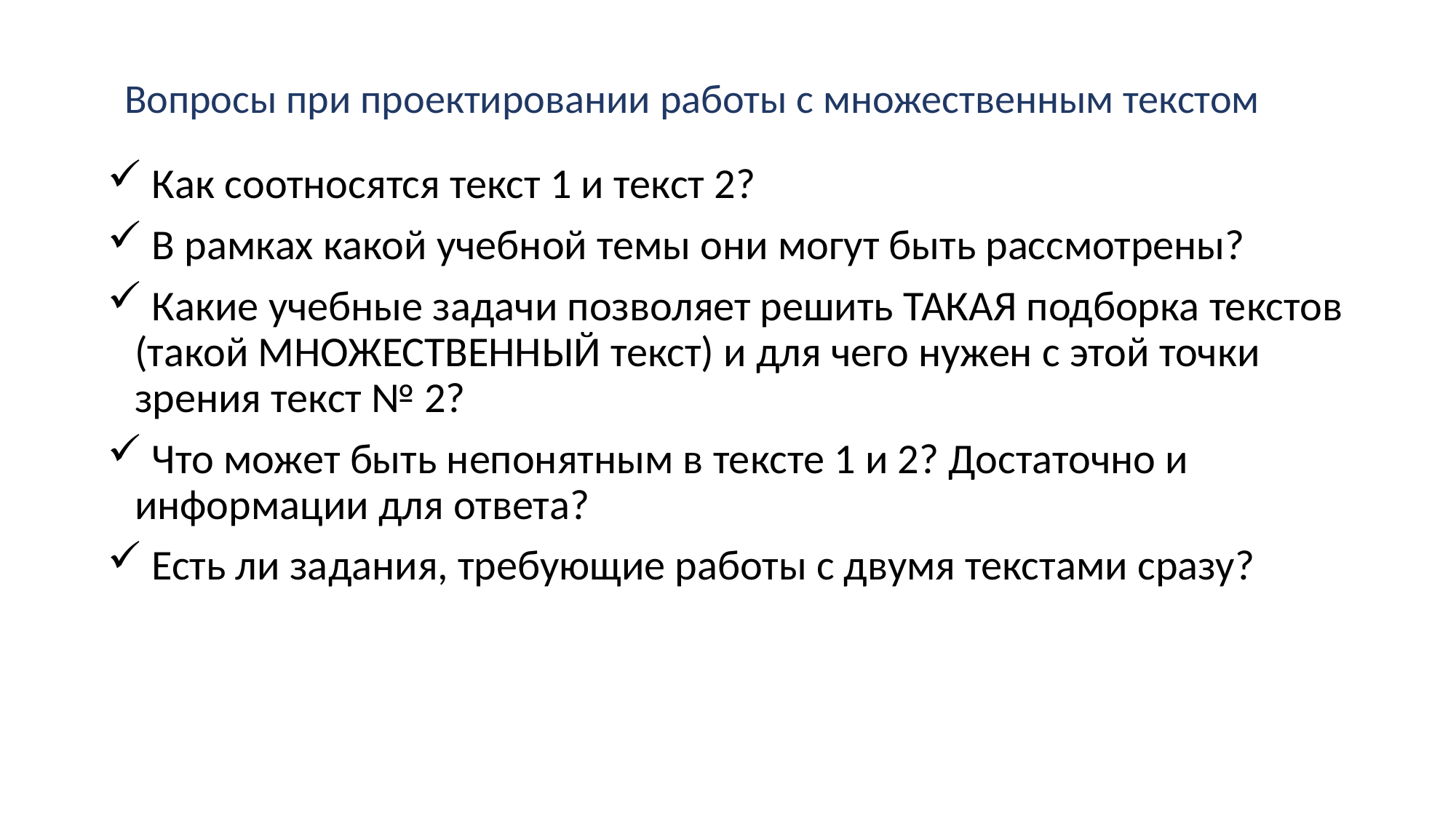

# Вопросы при проектировании работы с множественным текстом
 Как соотносятся текст 1 и текст 2?
 В рамках какой учебной темы они могут быть рассмотрены?
 Какие учебные задачи позволяет решить ТАКАЯ подборка текстов (такой МНОЖЕСТВЕННЫЙ текст) и для чего нужен с этой точки зрения текст № 2?
 Что может быть непонятным в тексте 1 и 2? Достаточно и информации для ответа?
 Есть ли задания, требующие работы с двумя текстами сразу?